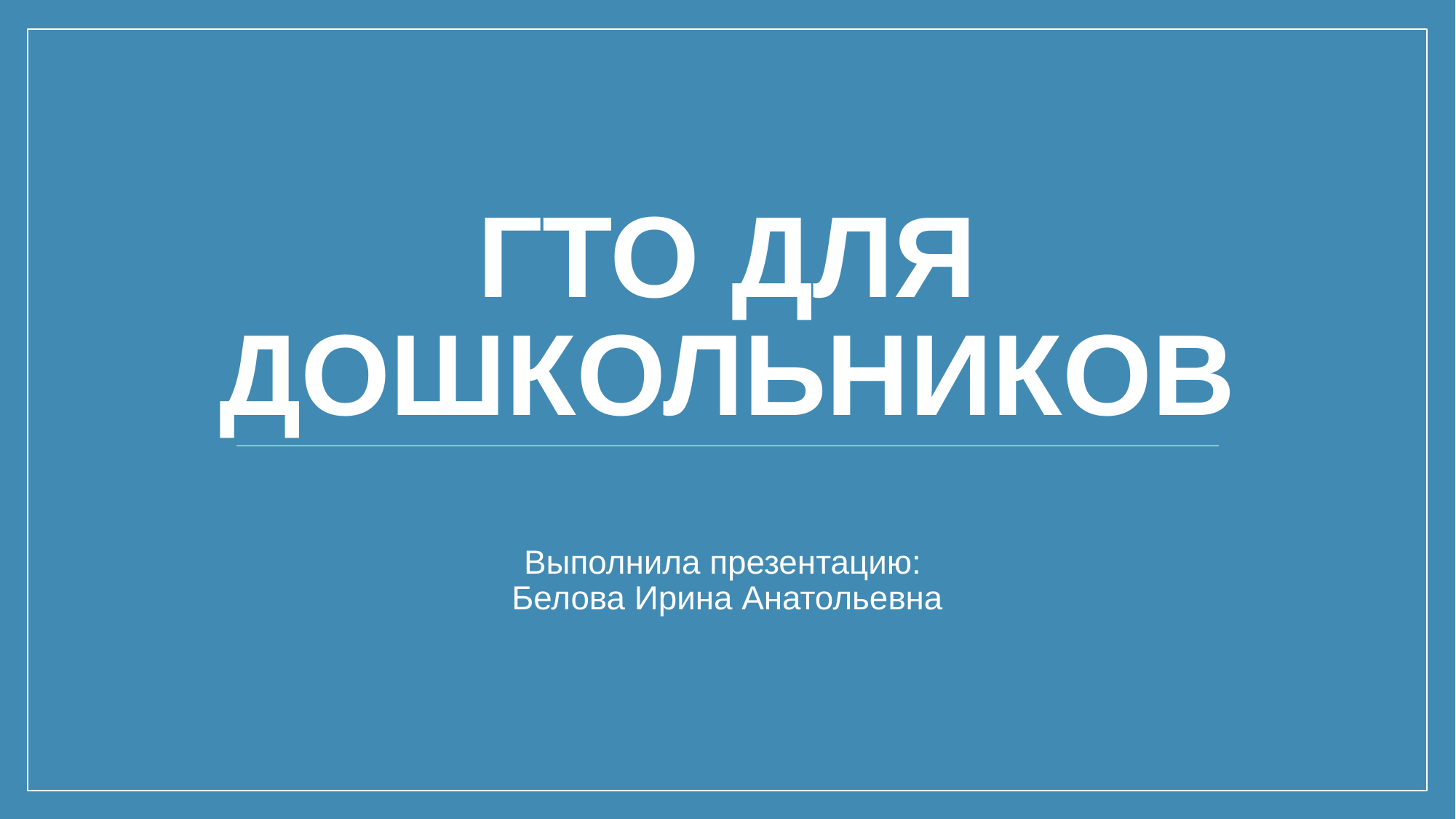

# ГТО для дошкольников
Выполнила презентацию:
Белова Ирина Анатольевна